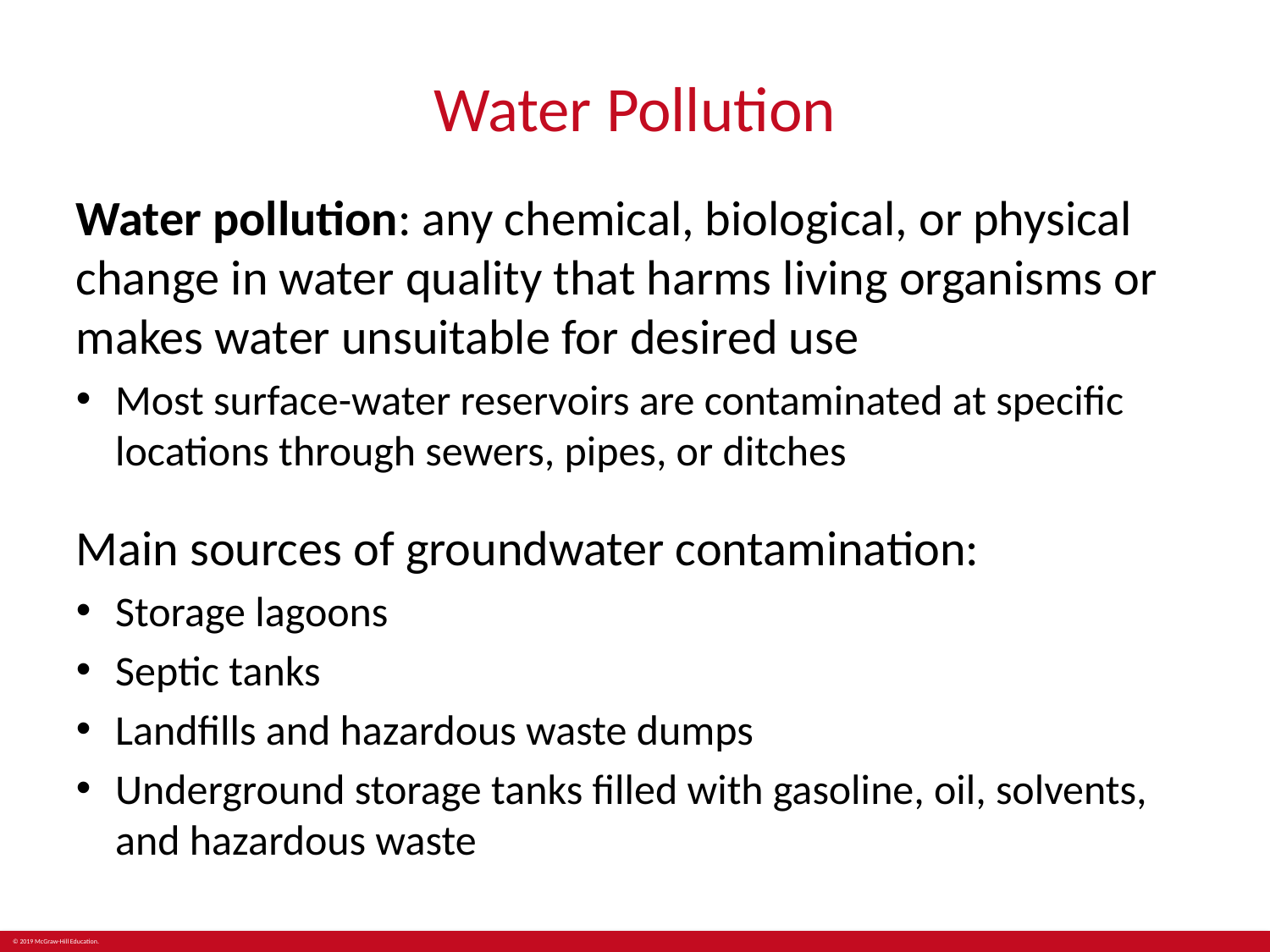

# Water Pollution
Water pollution: any chemical, biological, or physical change in water quality that harms living organisms or makes water unsuitable for desired use
Most surface-water reservoirs are contaminated at specific locations through sewers, pipes, or ditches
Main sources of groundwater contamination:
Storage lagoons
Septic tanks
Landfills and hazardous waste dumps
Underground storage tanks filled with gasoline, oil, solvents, and hazardous waste